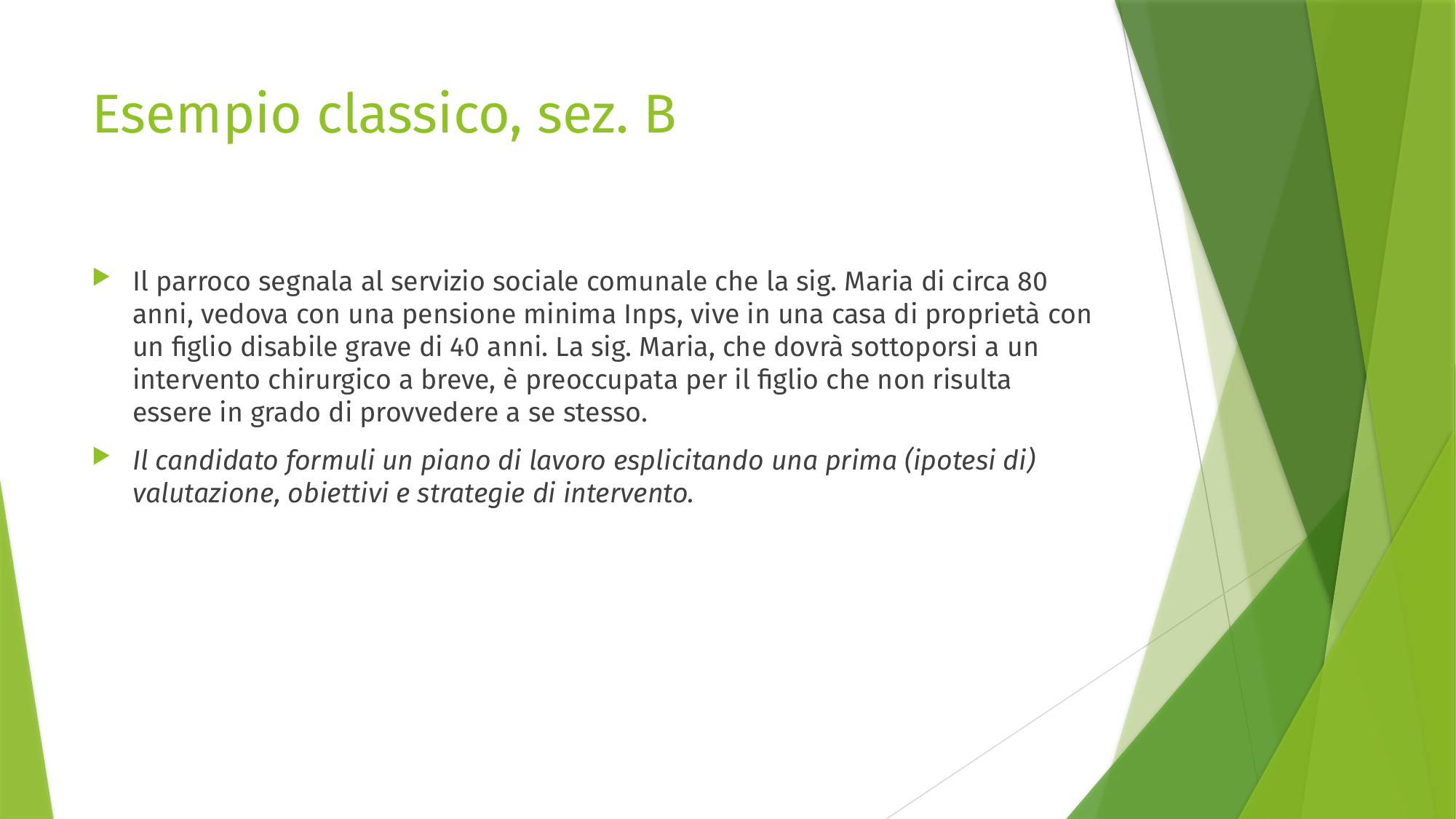

# Esempio classico, sez. B
Il parroco segnala al servizio sociale comunale che la sig. Maria di circa 80 anni, vedova con una pensione minima Inps, vive in una casa di proprietà con un figlio disabile grave di 40 anni. La sig. Maria, che dovrà sottoporsi a un intervento chirurgico a breve, è preoccupata per il figlio che non risulta essere in grado di provvedere a se stesso.
Il candidato formuli un piano di lavoro esplicitando una prima (ipotesi di) valutazione, obiettivi e strategie di intervento.